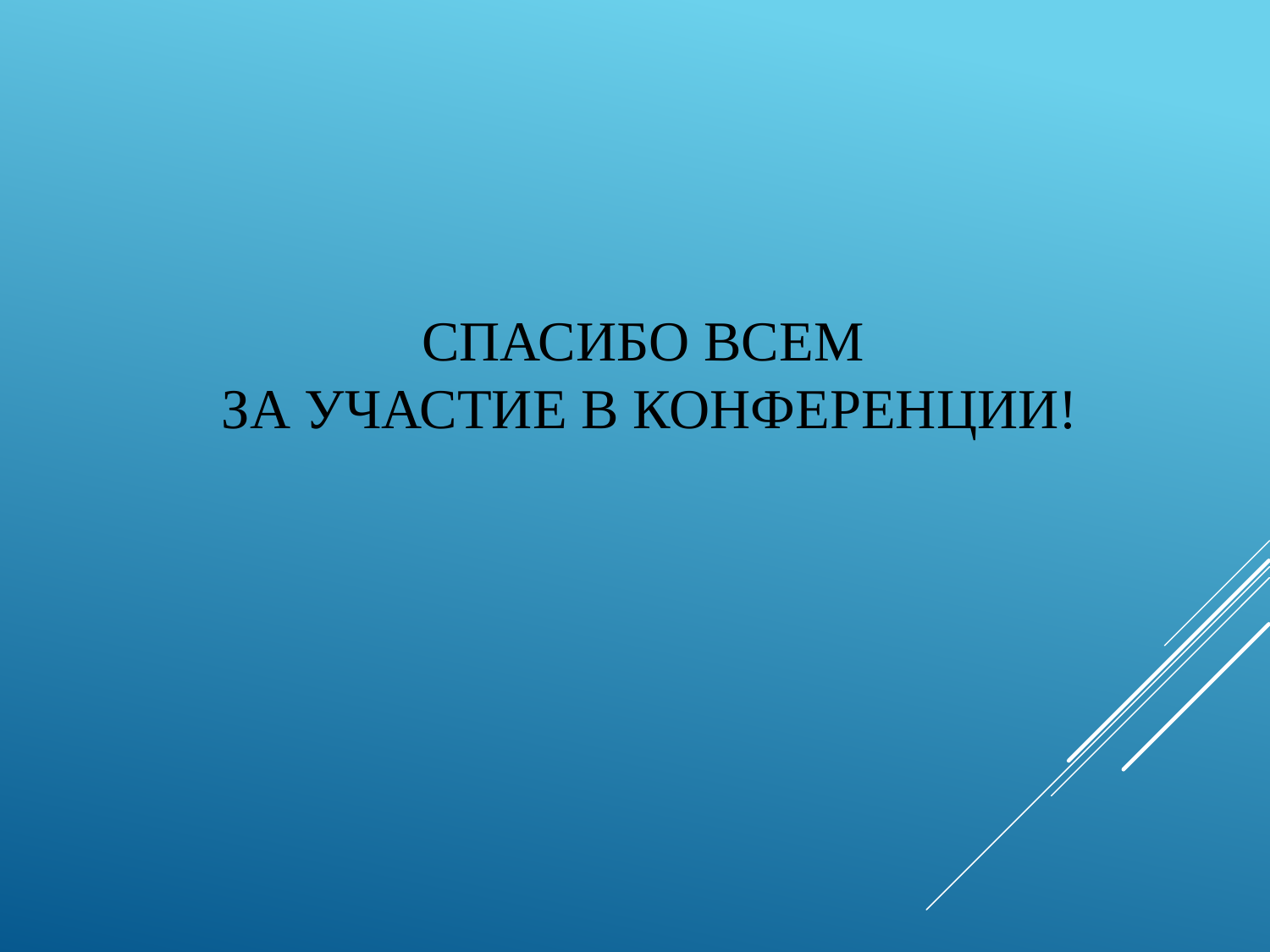

# Спасибо всем за участие в конференции!